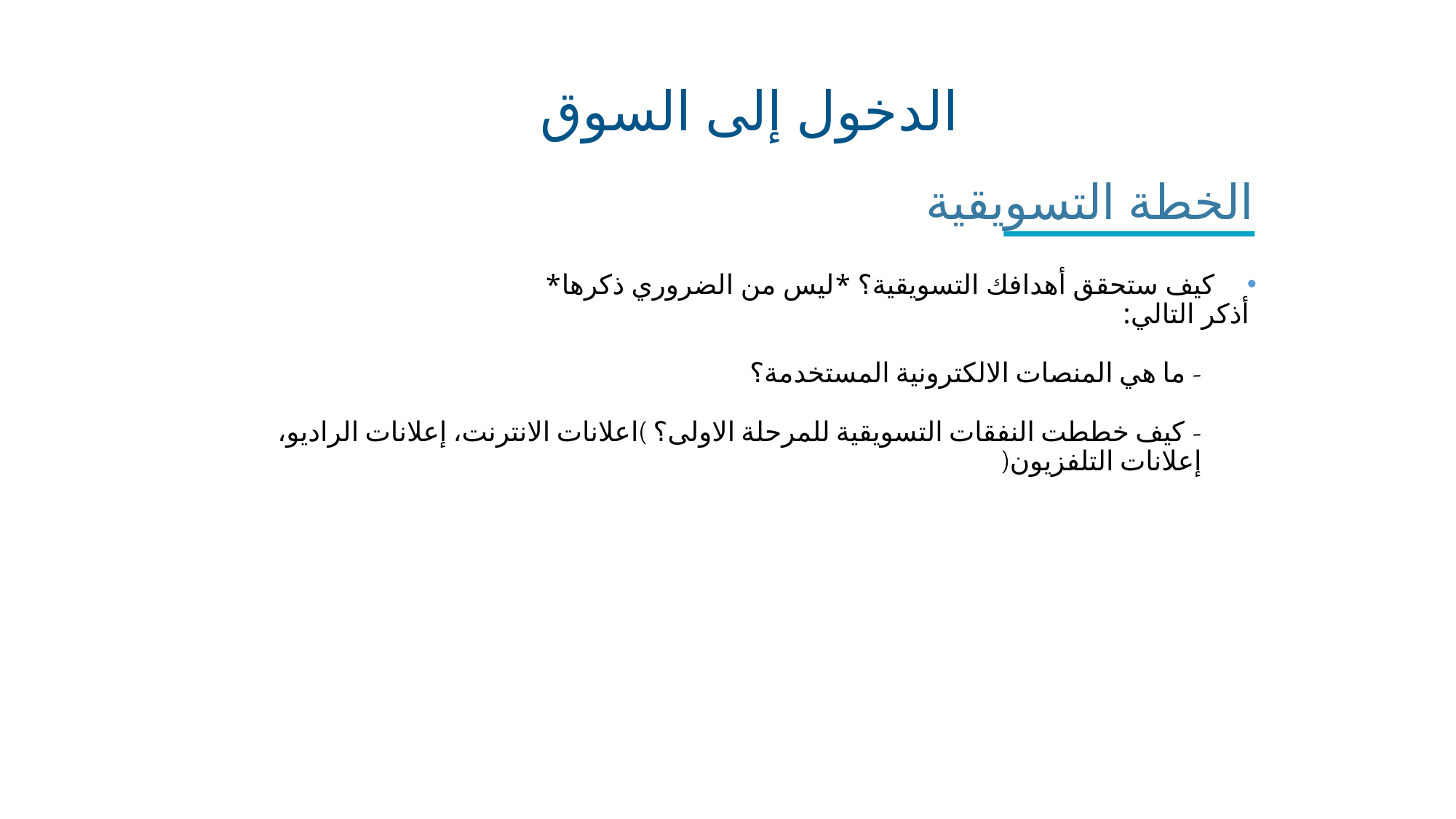

الدخول إلى السوق
الخطة التسويقية

 كيف ستحقق أهدافك التسويقية؟ *ليس من الضروري ذكرها*
 أذكر التالي:

- ما هي المنصات الالكترونية المستخدمة؟

- كيف خططت النفقات التسويقية للمرحلة الاولى؟ )اعلانات الانترنت، إعلانات الراديو، إعلانات التلفزيون(